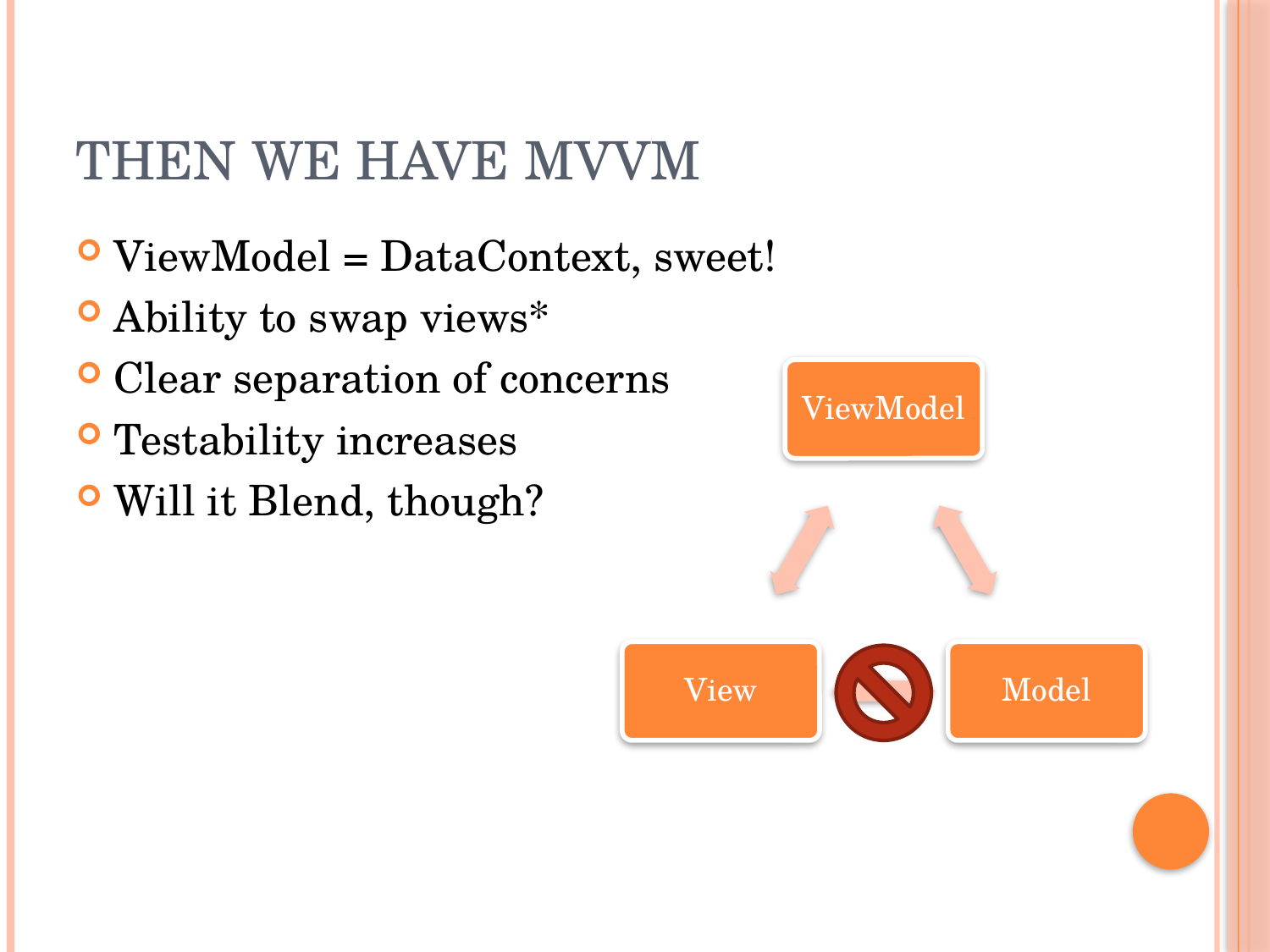

# Then we have MVVM
ViewModel = DataContext, sweet!
Ability to swap views*
Clear separation of concerns
Testability increases
Will it Blend, though?
ViewModel

Model

View